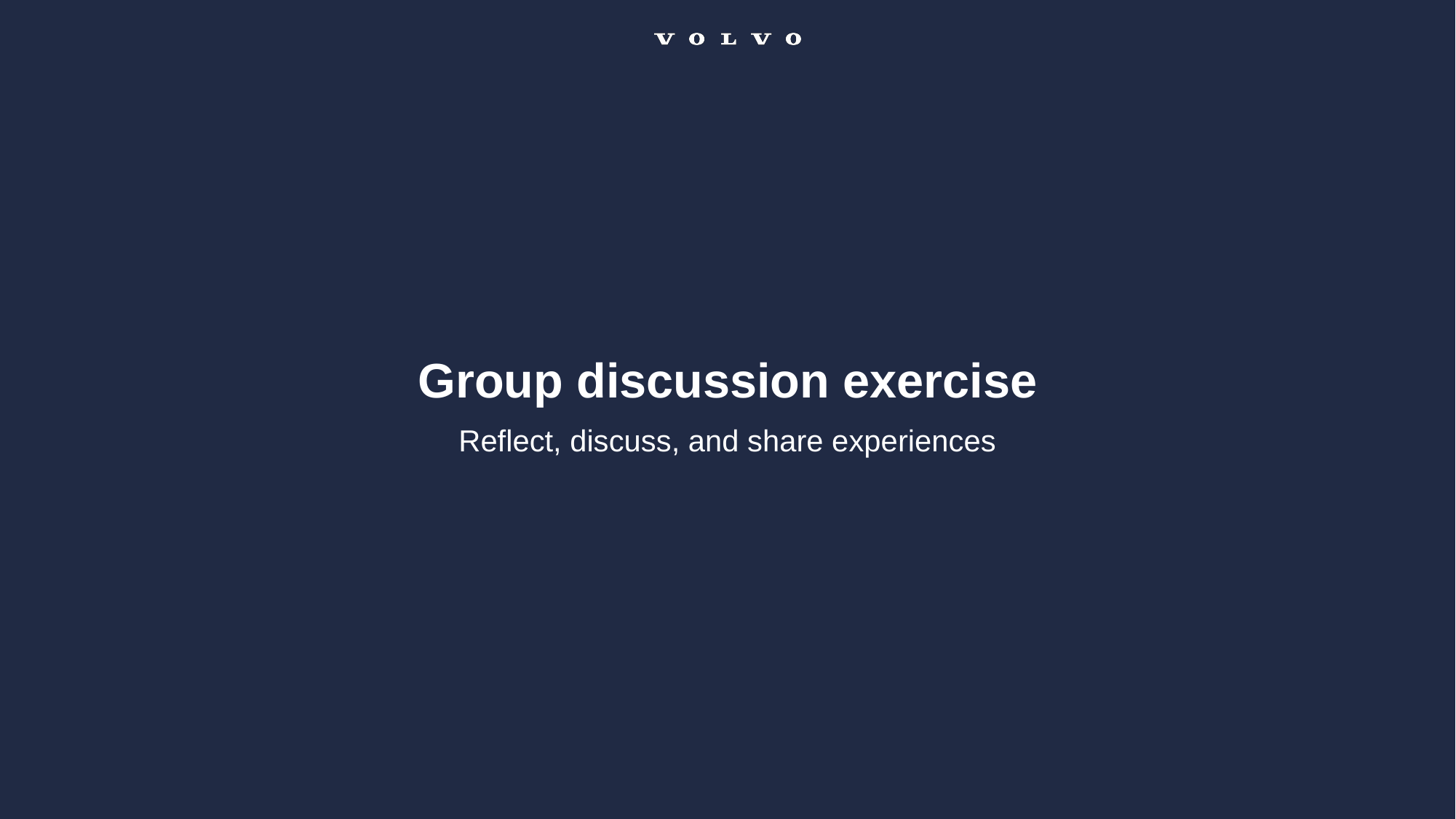

# Group discussion exercise
Reflect, discuss, and share experiences